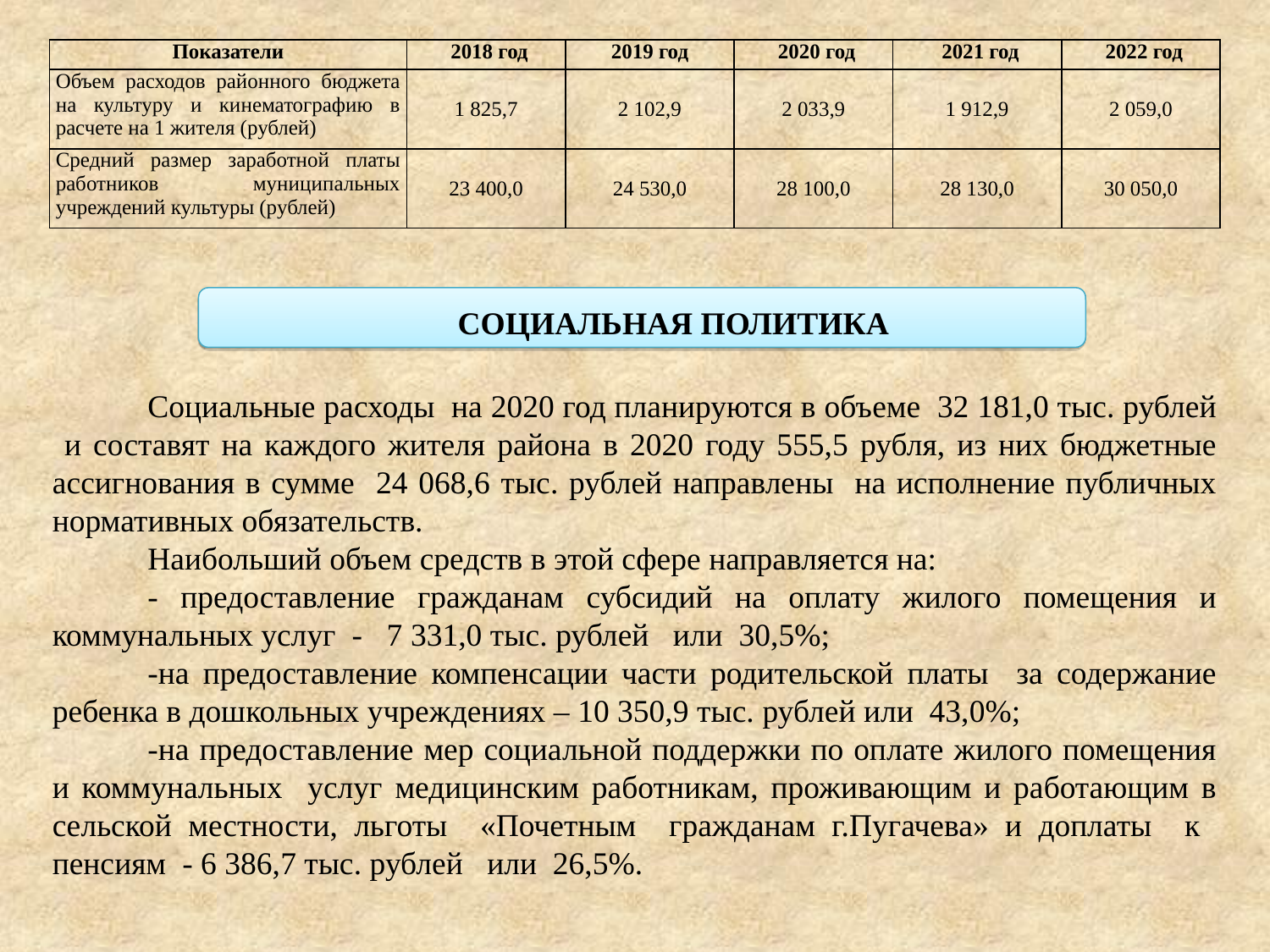

| Показатели | 2018 год | 2019 год | 2020 год | 2021 год | 2022 год |
| --- | --- | --- | --- | --- | --- |
| Объем расходов районного бюджета на культуру и кинематографию в расчете на 1 жителя (рублей) | 1 825,7 | 2 102,9 | 2 033,9 | 1 912,9 | 2 059,0 |
| Средний размер заработной платы работников муниципальных учреждений культуры (рублей) | 23 400,0 | 24 530,0 | 28 100,0 | 28 130,0 | 30 050,0 |

СОЦИАЛЬНАЯ ПОЛИТИКА

Социальные расходы  на 2020 год планируются в объеме  32 181,0 тыс. рублей  и составят на каждого жителя района в 2020 году 555,5 рубля, из них бюджетные ассигнования в сумме  24 068,6 тыс. рублей направлены  на исполнение публичных нормативных обязательств.
Наибольший объем средств в этой сфере направляется на:
- предоставление гражданам субсидий на оплату жилого помещения и коммунальных услуг  -   7 331,0 тыс. рублей   или  30,5%;
-на предоставление компенсации части родительской платы  за содержание ребенка в дошкольных учреждениях – 10 350,9 тыс. рублей или  43,0%;
-на предоставление мер социальной поддержки по оплате жилого помещения и коммунальных  услуг медицинским работникам, проживающим и работающим в сельской местности, льготы  «Почетным  гражданам г.Пугачева» и доплаты  к  пенсиям  - 6 386,7 тыс. рублей   или  26,5%.